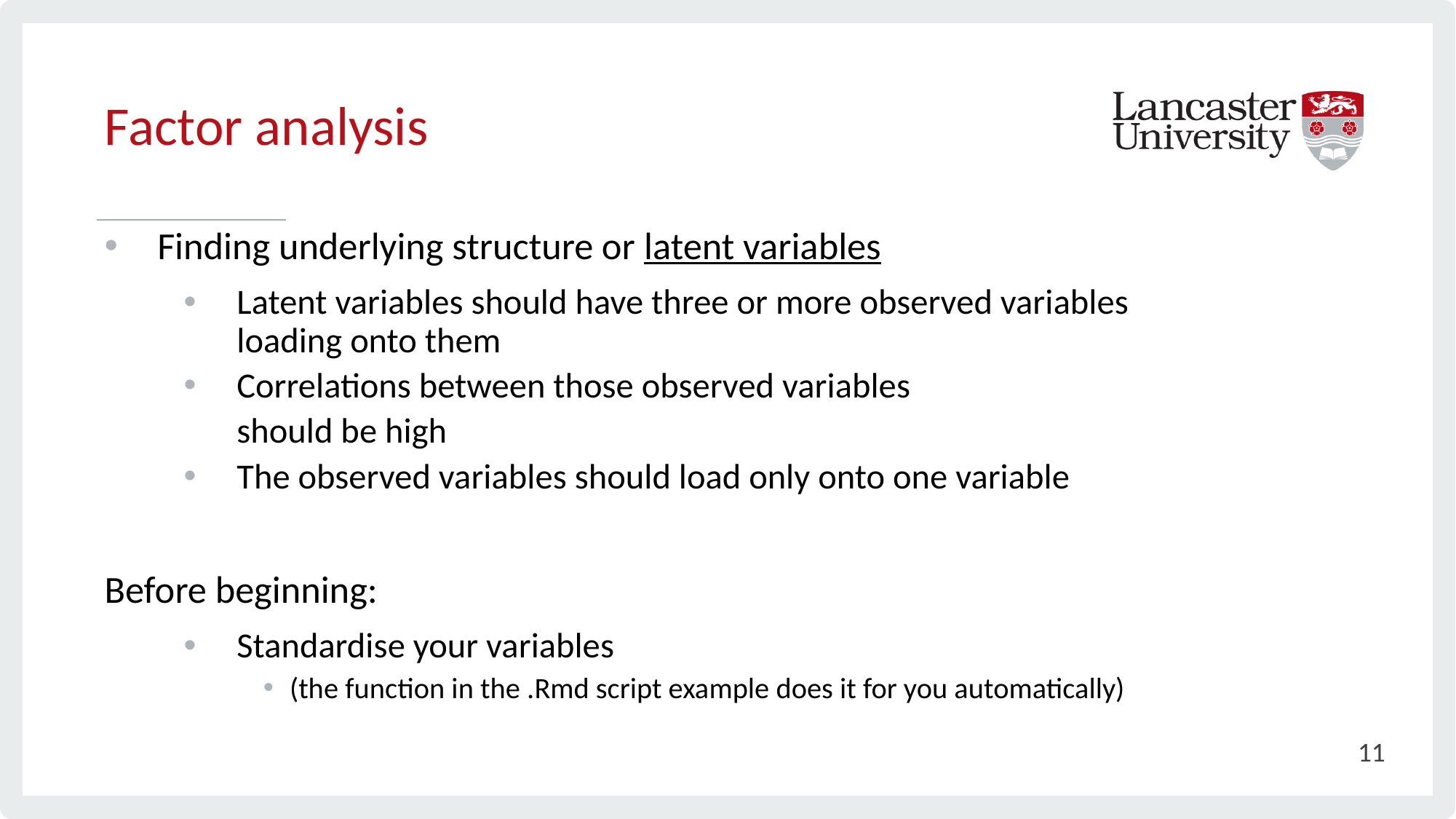

# Factor analysis
Finding underlying structure or latent variables
Latent variables should have three or more observed variables loading onto them
Correlations between those observed variables
should be high
The observed variables should load only onto one variable

Before beginning:
Standardise your variables
(the function in the .Rmd script example does it for you automatically)

11